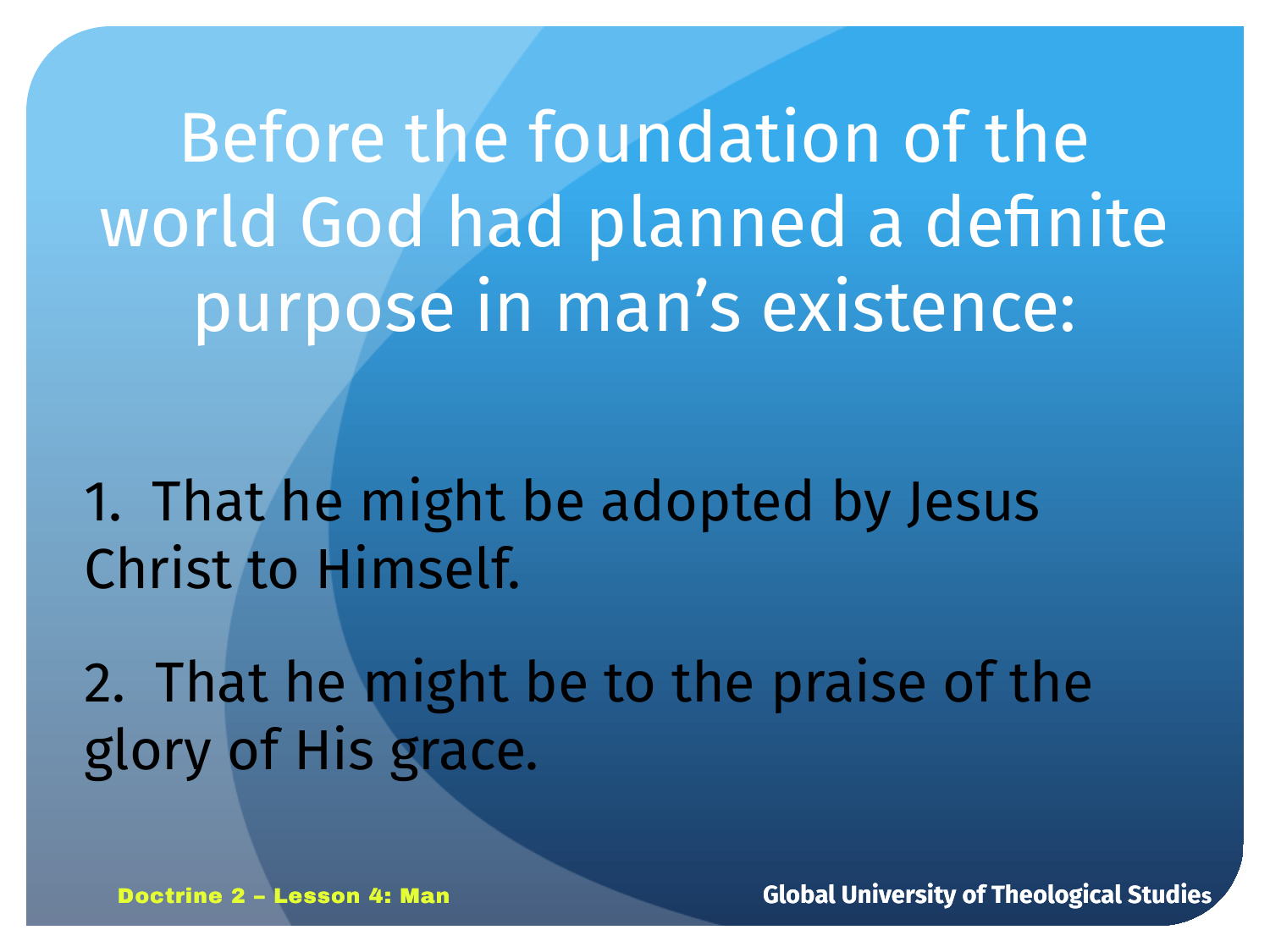

Before the foundation of the world God had planned a definite purpose in man’s existence:

1.  That he might be adopted by Jesus Christ to Himself.
2.  That he might be to the praise of the glory of His grace.
Doctrine 2 – Lesson 4: Man  	                                   Global University of Theological Studies
Doctrine 2 – Lesson 4: Man  	                                   Global University of Theological Studies